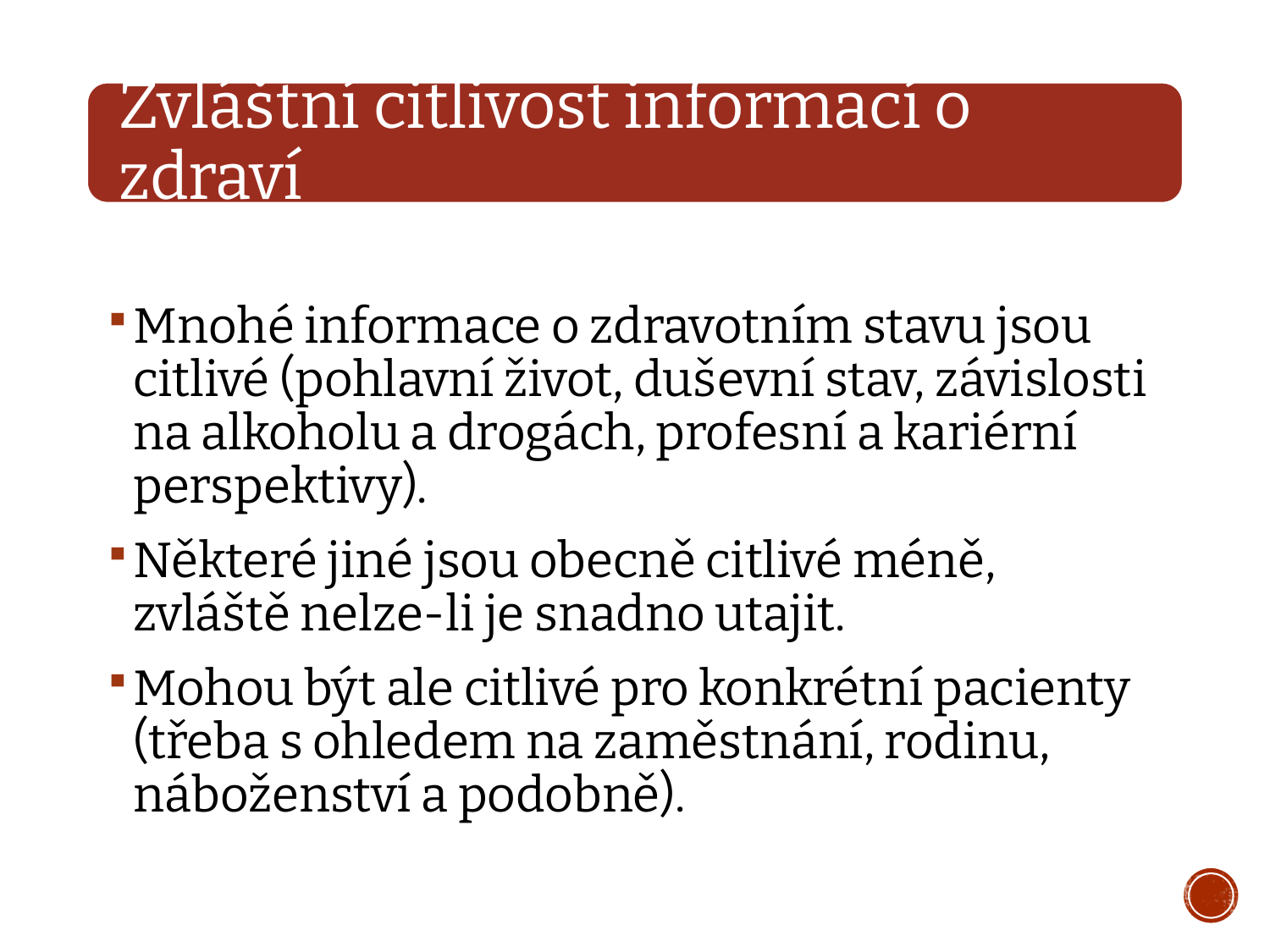

Zvláštní citlivost informací o zdraví
Mnohé informace o zdravotním stavu jsou citlivé (pohlavní život, duševní stav, závislosti na alkoholu a drogách, profesní a kariérní perspektivy).
Některé jiné jsou obecně citlivé méně, zvláště nelze-li je snadno utajit.
Mohou být ale citlivé pro konkrétní pacienty (třeba s ohledem na zaměstnání, rodinu, náboženství a podobně).